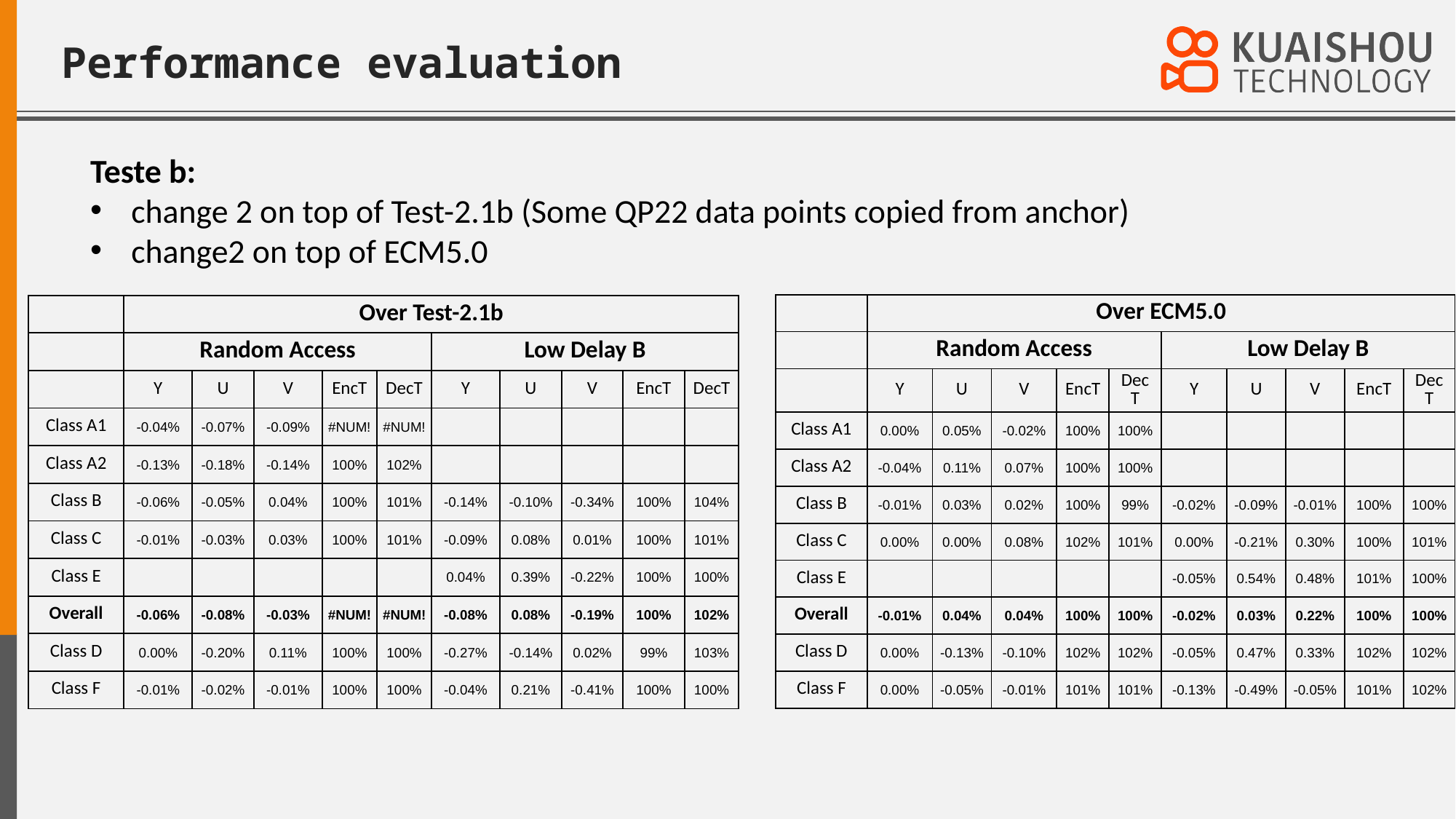

# Performance evaluation
Teste b:
change 2 on top of Test-2.1b (Some QP22 data points copied from anchor)
change2 on top of ECM5.0
|  | Over ECM5.0 |  |  |  |  |  |  |  |  |  |
| --- | --- | --- | --- | --- | --- | --- | --- | --- | --- | --- |
|  | Random Access |  |  |  |  | Low Delay B |  |  |  |  |
|  | Y | U | V | EncT | DecT | Y | U | V | EncT | DecT |
| Class A1 | 0.00% | 0.05% | -0.02% | 100% | 100% |  |  |  |  |  |
| Class A2 | -0.04% | 0.11% | 0.07% | 100% | 100% |  |  |  |  |  |
| Class B | -0.01% | 0.03% | 0.02% | 100% | 99% | -0.02% | -0.09% | -0.01% | 100% | 100% |
| Class C | 0.00% | 0.00% | 0.08% | 102% | 101% | 0.00% | -0.21% | 0.30% | 100% | 101% |
| Class E |  |  |  |  |  | -0.05% | 0.54% | 0.48% | 101% | 100% |
| Overall | -0.01% | 0.04% | 0.04% | 100% | 100% | -0.02% | 0.03% | 0.22% | 100% | 100% |
| Class D | 0.00% | -0.13% | -0.10% | 102% | 102% | -0.05% | 0.47% | 0.33% | 102% | 102% |
| Class F | 0.00% | -0.05% | -0.01% | 101% | 101% | -0.13% | -0.49% | -0.05% | 101% | 102% |
|  | Over Test-2.1b |  |  |  |  |  |  |  |  |  |
| --- | --- | --- | --- | --- | --- | --- | --- | --- | --- | --- |
|  | Random Access |  |  |  |  | Low Delay B |  |  |  |  |
|  | Y | U | V | EncT | DecT | Y | U | V | EncT | DecT |
| Class A1 | -0.04% | -0.07% | -0.09% | #NUM! | #NUM! |  |  |  |  |  |
| Class A2 | -0.13% | -0.18% | -0.14% | 100% | 102% |  |  |  |  |  |
| Class B | -0.06% | -0.05% | 0.04% | 100% | 101% | -0.14% | -0.10% | -0.34% | 100% | 104% |
| Class C | -0.01% | -0.03% | 0.03% | 100% | 101% | -0.09% | 0.08% | 0.01% | 100% | 101% |
| Class E |  |  |  |  |  | 0.04% | 0.39% | -0.22% | 100% | 100% |
| Overall | -0.06% | -0.08% | -0.03% | #NUM! | #NUM! | -0.08% | 0.08% | -0.19% | 100% | 102% |
| Class D | 0.00% | -0.20% | 0.11% | 100% | 100% | -0.27% | -0.14% | 0.02% | 99% | 103% |
| Class F | -0.01% | -0.02% | -0.01% | 100% | 100% | -0.04% | 0.21% | -0.41% | 100% | 100% |